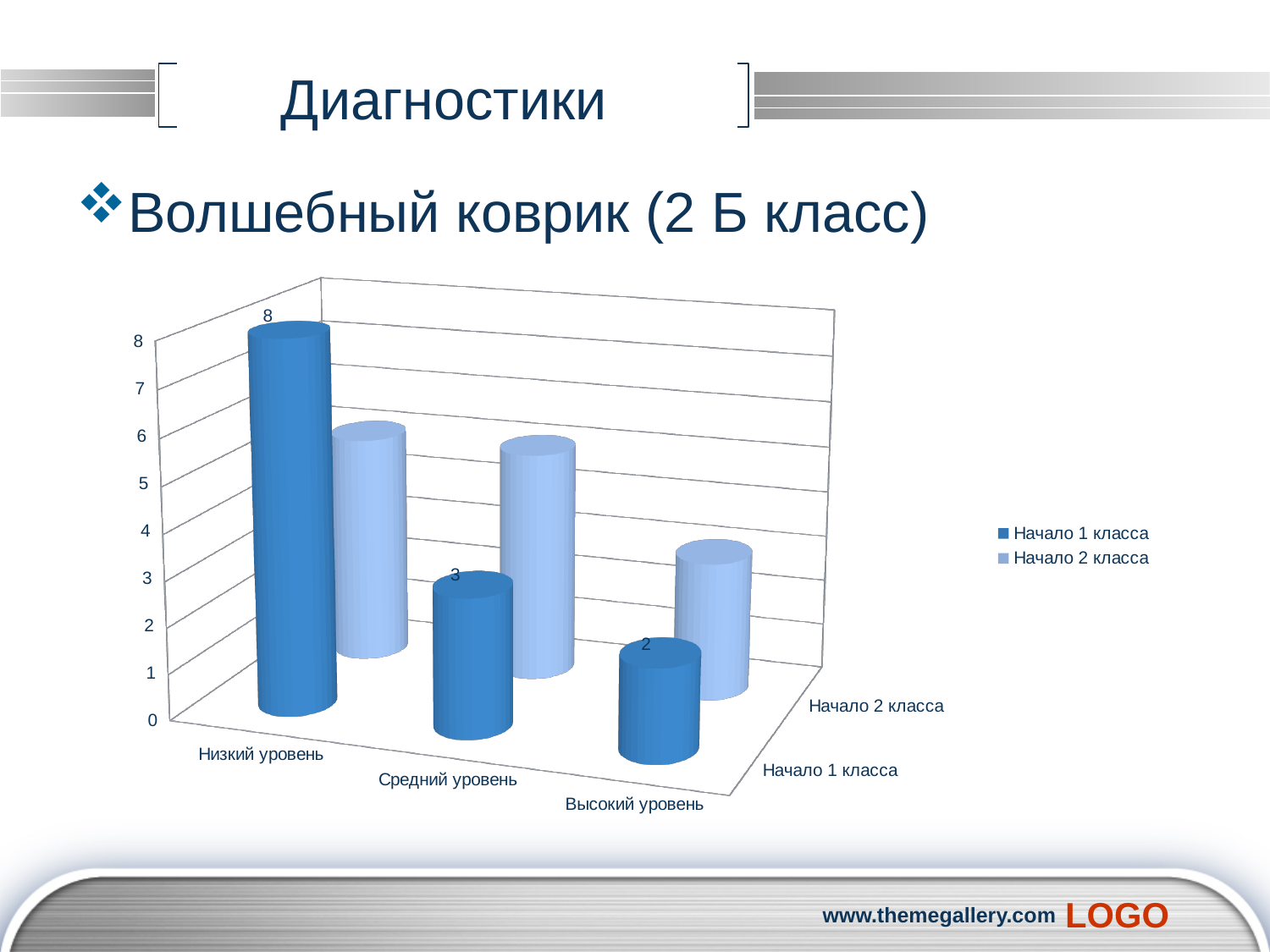

# Диагностики
Волшебный коврик (2 Б класс)

[unsupported chart]

www.themegallery.com